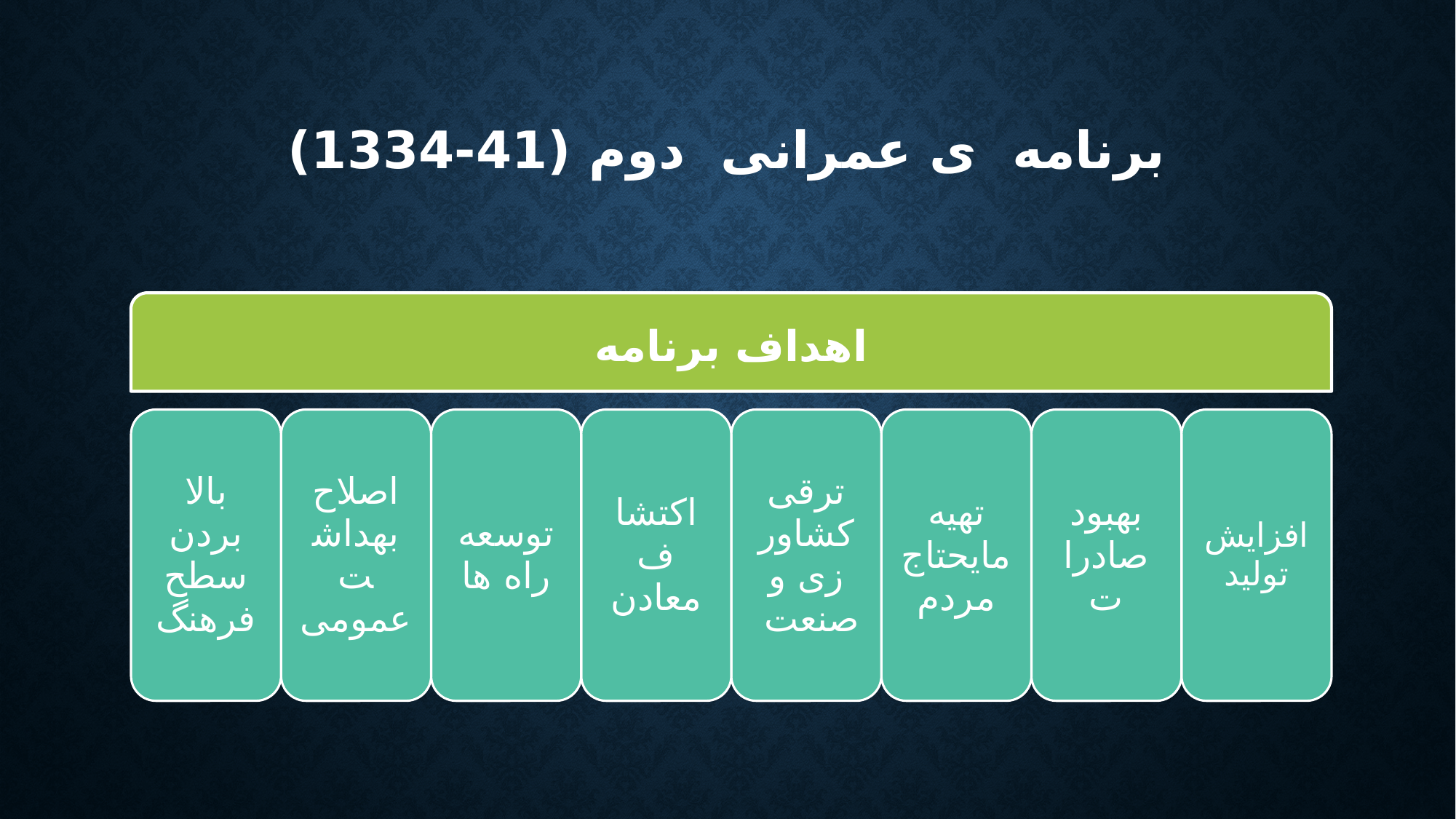

# برنامه  ی عمرانی  دوم (41-1334)
اهداف برنامه
افزایش تولید
بهبود صادرات
تهیه مایحتاج مردم
ترقی کشاورزی و صنعت
اکتشاف معادن
توسعه راه ها